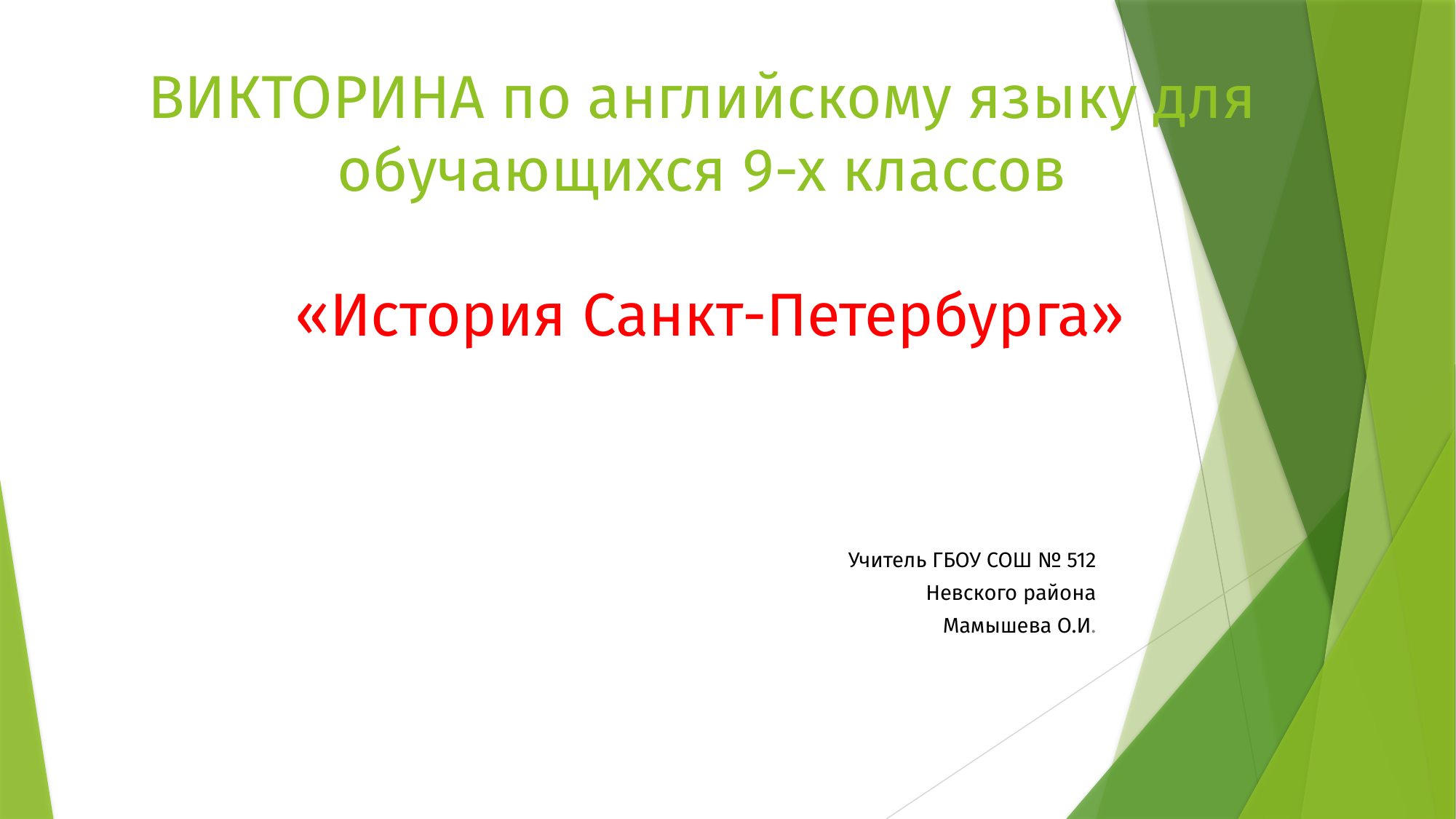

# ВИКТОРИНА по английскому языку для обучающихся 9-х классов «История Санкт-Петербурга»
Учитель ГБОУ СОШ № 512
 Невского района
Мамышева О.И.